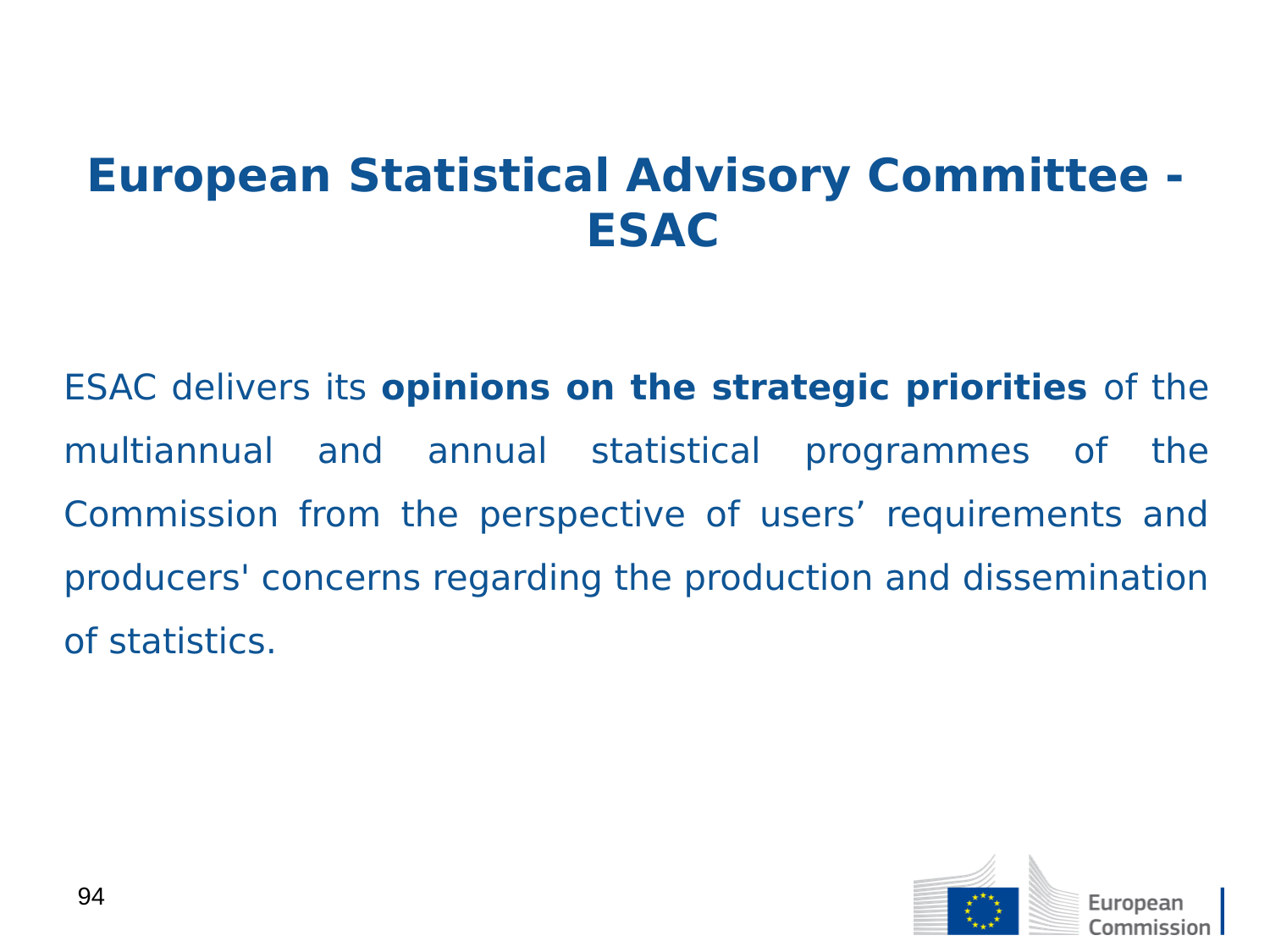

# European Statistical Advisory Committee - ESAC
ESAC delivers its opinions on the strategic priorities of the multiannual and annual statistical programmes of the Commission from the perspective of users’ requirements and producers' concerns regarding the production and dissemination of statistics.

94